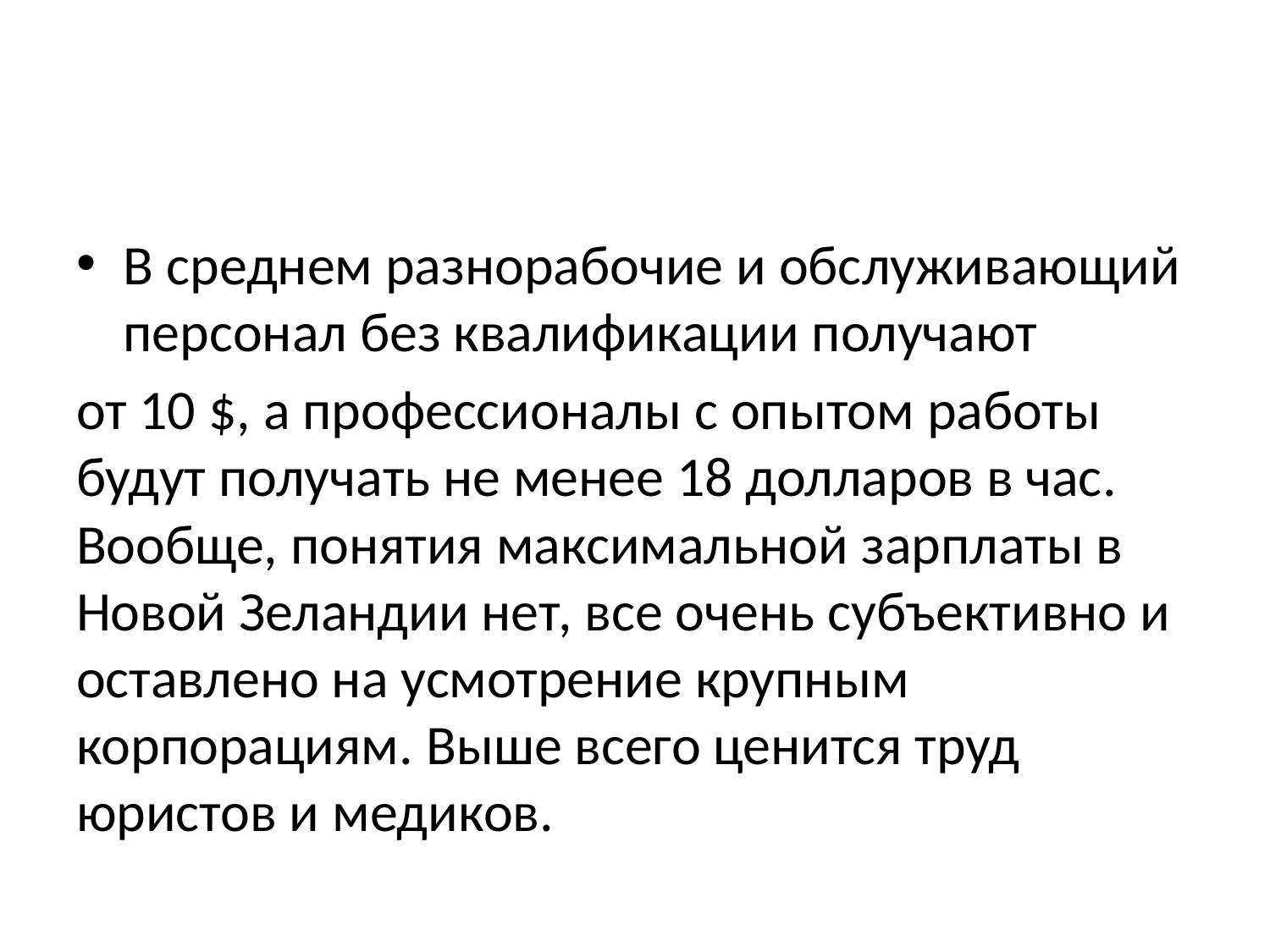

#
В среднем разнорабочие и обслуживающий персонал без квалификации получают
от 10 $, а профессионалы с опытом работы будут получать не менее 18 долларов в час. Вообще, понятия максимальной зарплаты в Новой Зеландии нет, все очень субъективно и оставлено на усмотрение крупным корпорациям. Выше всего ценится труд юристов и медиков.